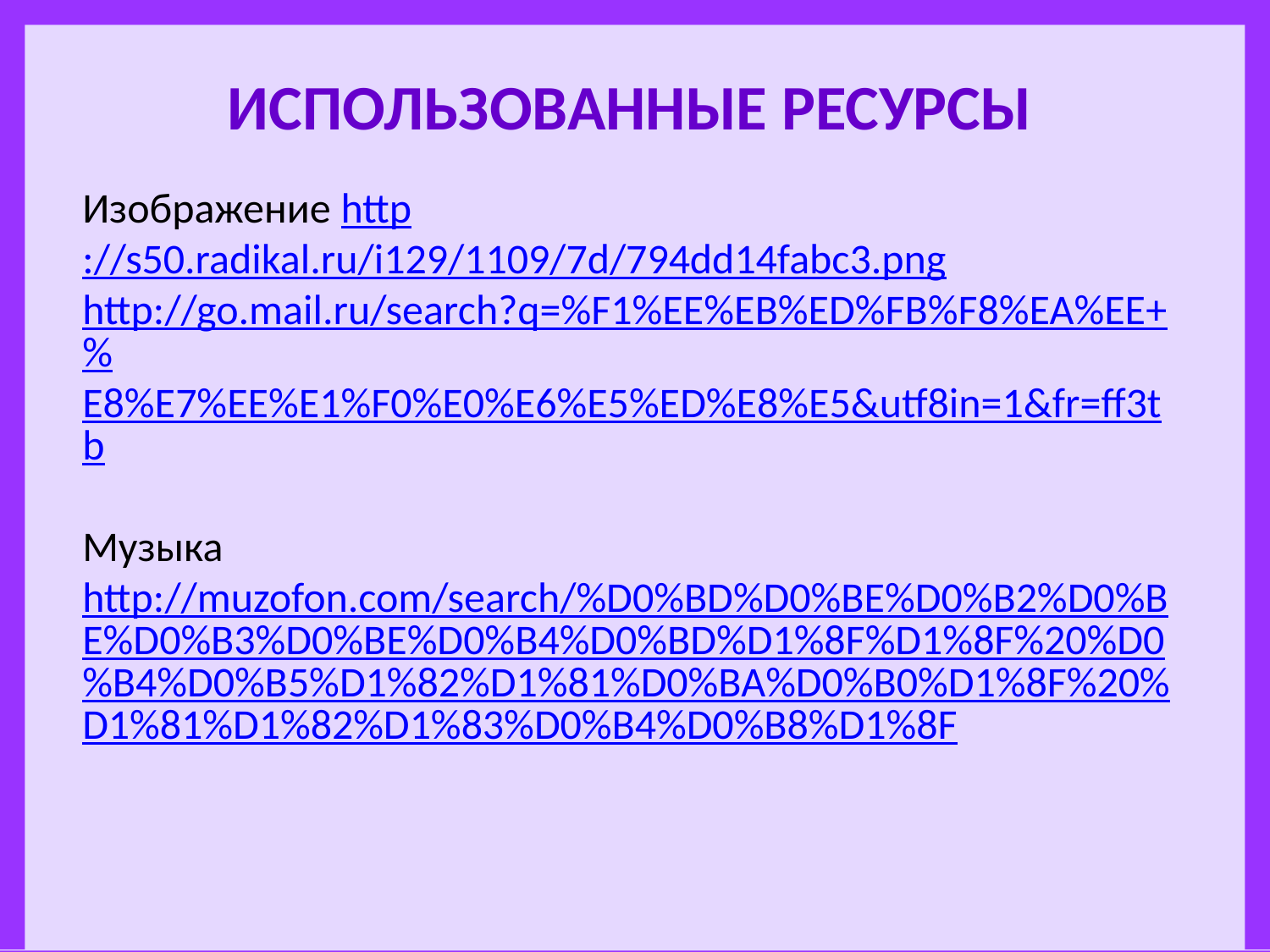

ИСПОЛЬЗОВАННЫЕ РЕСУРСЫ

Изображение http://s50.radikal.ru/i129/1109/7d/794dd14fabc3.png
http://go.mail.ru/search?q=%F1%EE%EB%ED%FB%F8%EA%EE+%E8%E7%EE%E1%F0%E0%E6%E5%ED%E8%E5&utf8in=1&fr=ff3tb

Музыка  http://muzofon.com/search/%D0%BD%D0%BE%D0%B2%D0%BE%D0%B3%D0%BE%D0%B4%D0%BD%D1%8F%D1%8F%20%D0%B4%D0%B5%D1%82%D1%81%D0%BA%D0%B0%D1%8F%20%D1%81%D1%82%D1%83%D0%B4%D0%B8%D1%8F